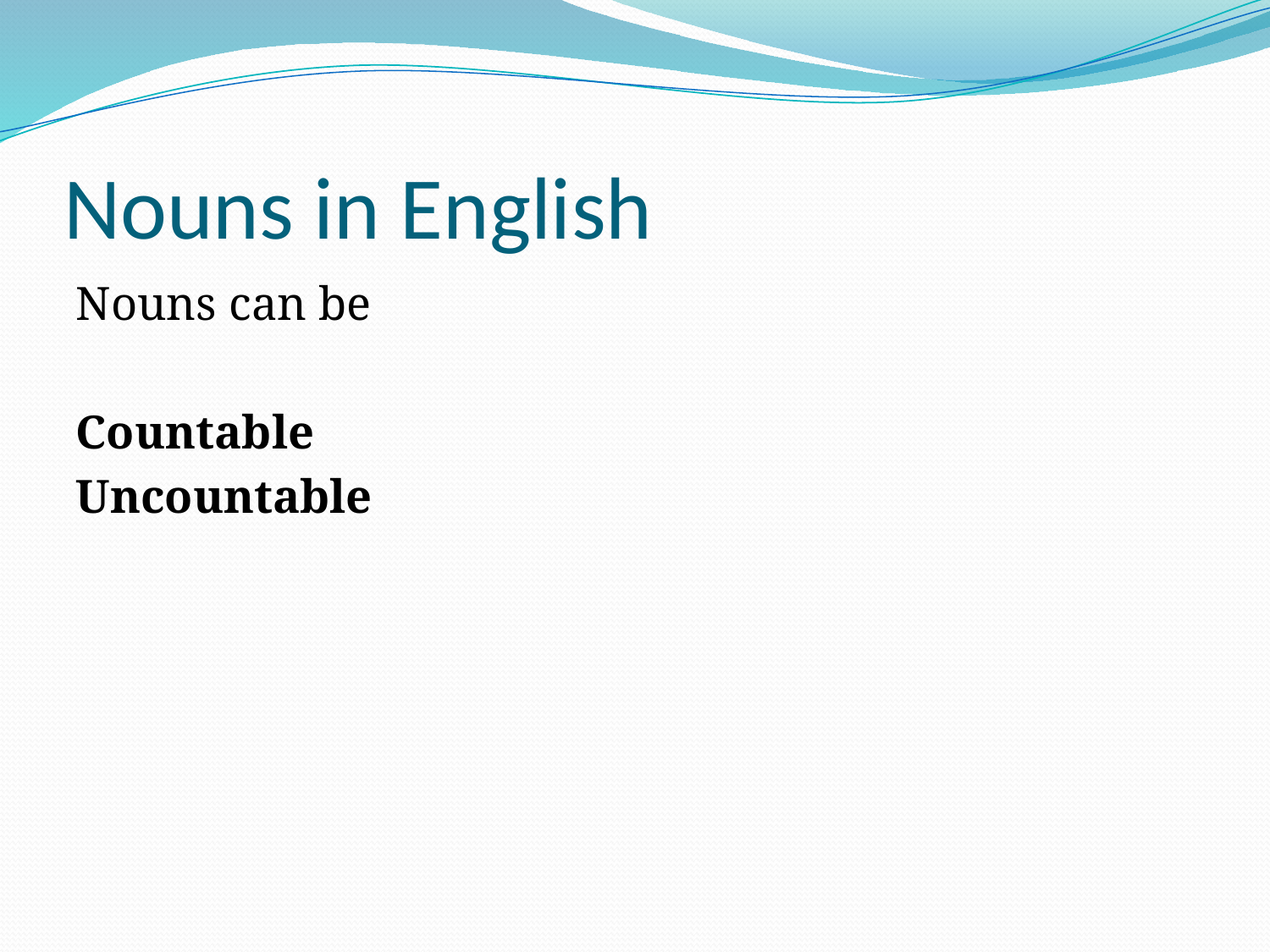

# Nouns in English
Nouns can be

Countable
Uncountable